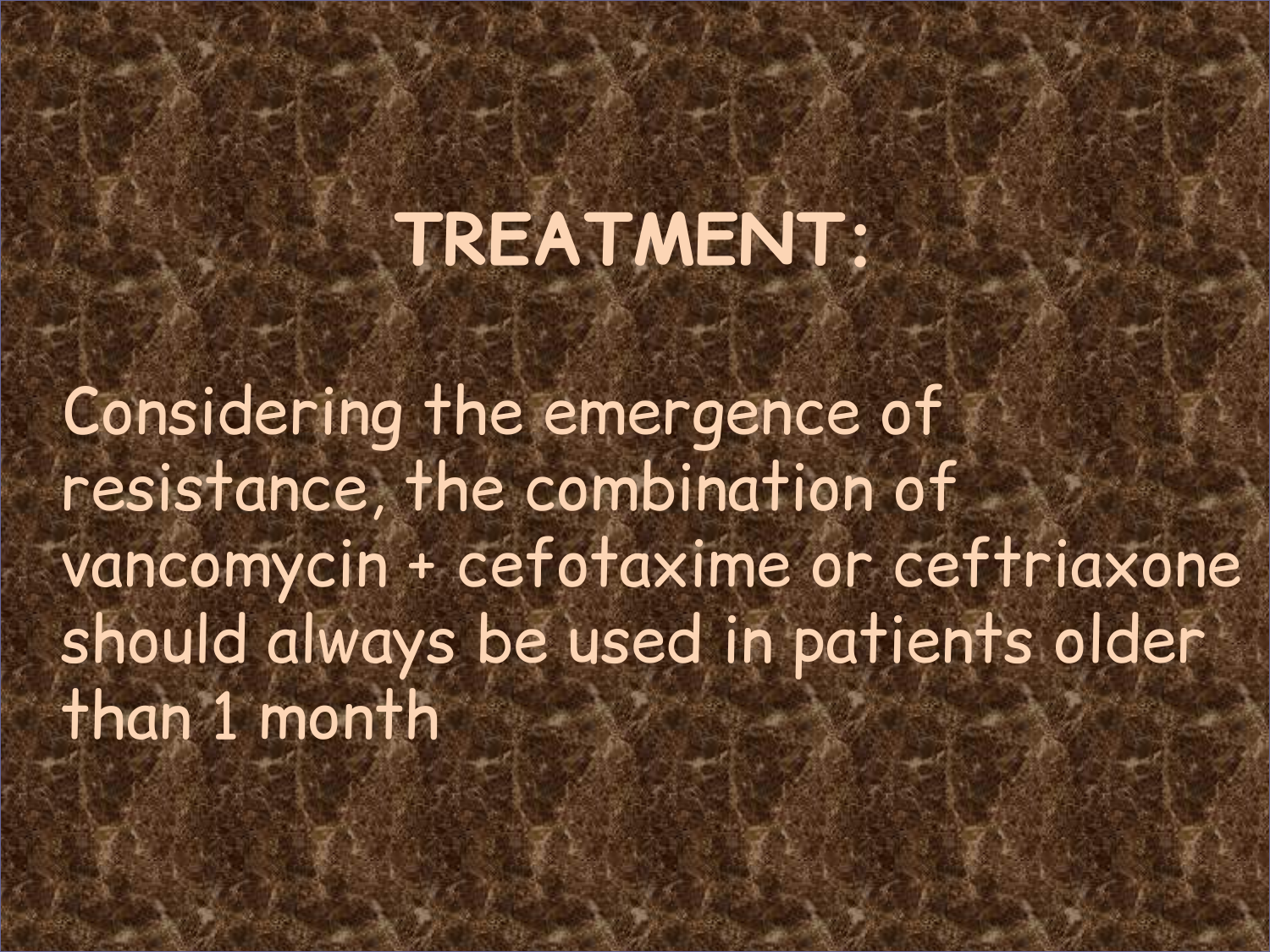

TREATMENT:

    Considering the emergence of resistance, the combination of vancomycin + cefotaxime or ceftriaxone should always be used in patients older than 1 month

#